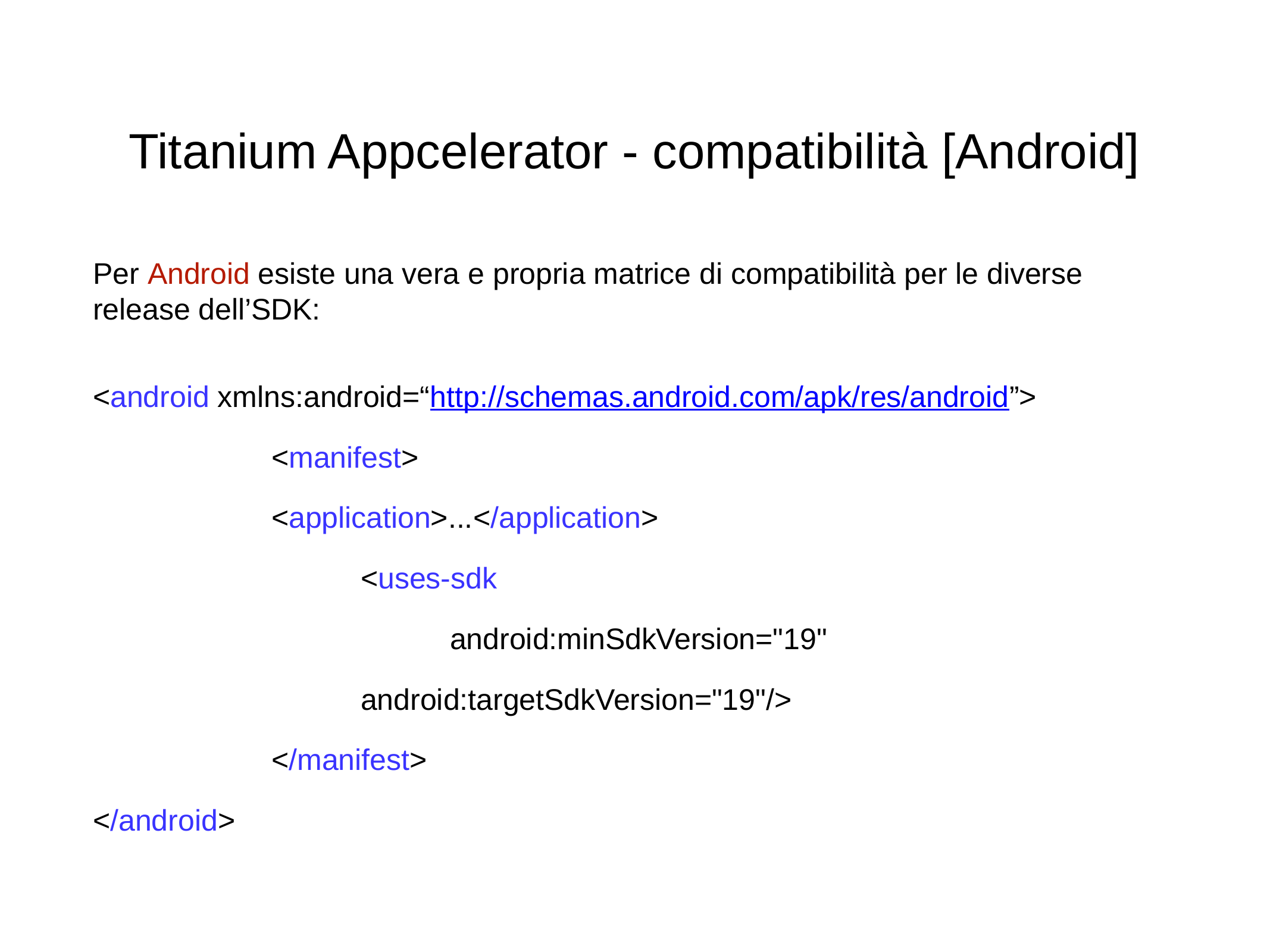

# Titanium Appcelerator - compatibilità [Android]
Per Android esiste una vera e propria matrice di compatibilità per le diverse release dell’SDK:
<android xmlns:android=“http://schemas.android.com/apk/res/android”>
		<manifest>
    		<application>...</application>
			<uses-sdk
				android:minSdkVersion="19"
	          		android:targetSdkVersion="19"/>
		</manifest>
</android>